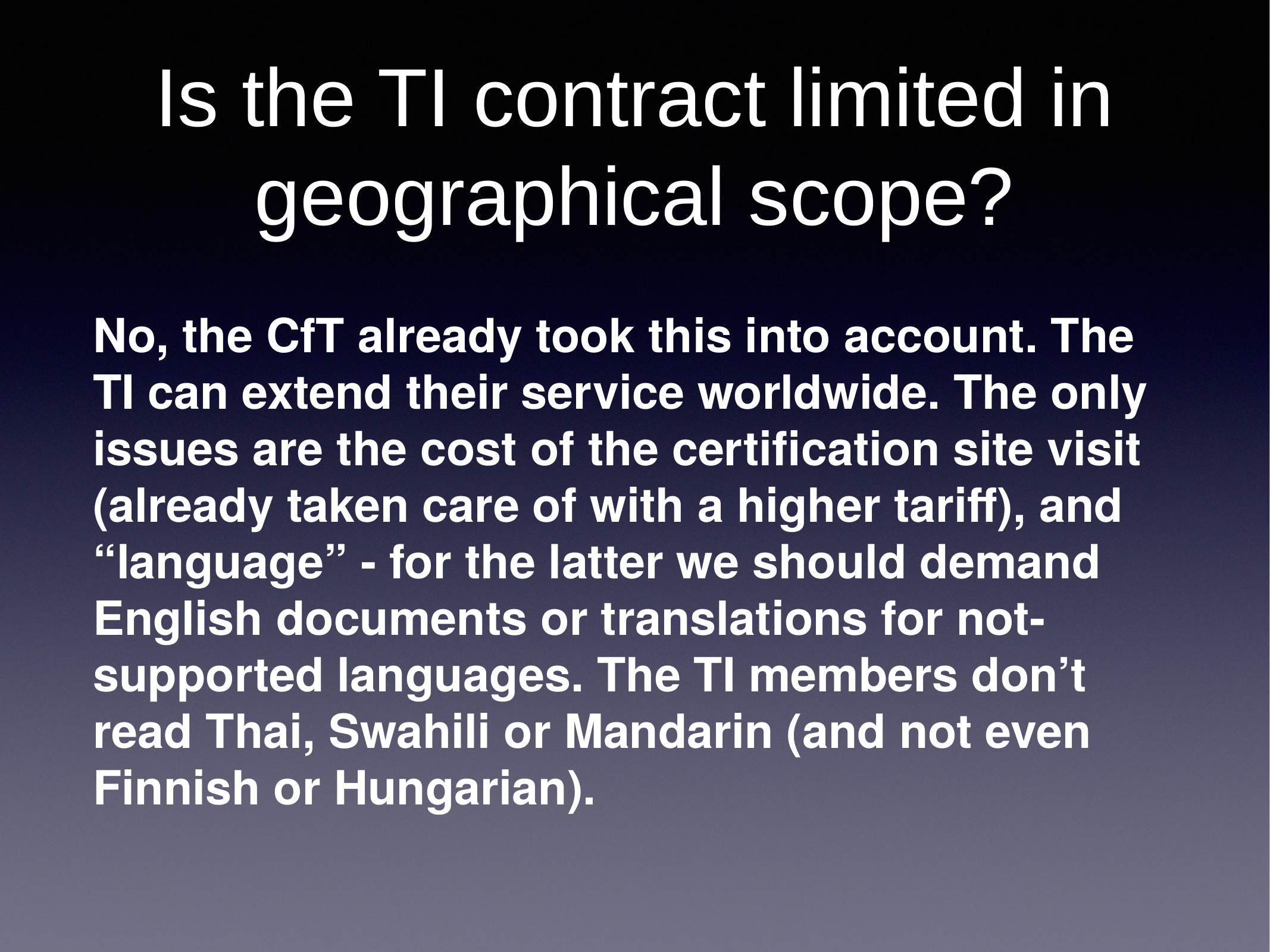

# Is the TI contract limited in geographical scope?
No, the CfT already took this into account. The TI can extend their service worldwide. The only issues are the cost of the certification site visit (already taken care of with a higher tariff), and “language” - for the latter we should demand English documents or translations for not-supported languages. The TI members don’t read Thai, Swahili or Mandarin (and not even Finnish or Hungarian).